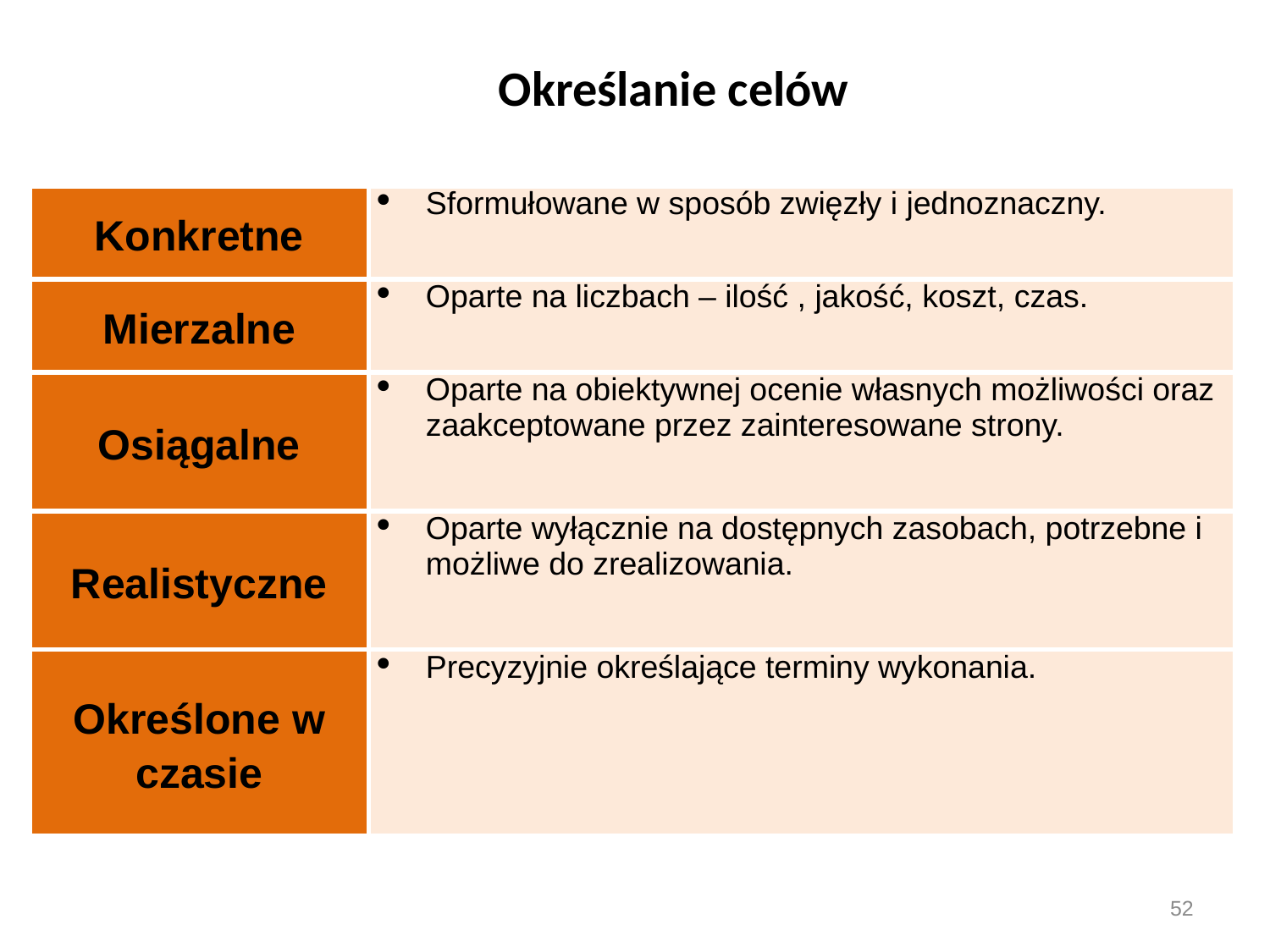

# Określanie celów
| Konkretne | Sformułowane w sposób zwięzły i jednoznaczny. |
| --- | --- |
| Mierzalne | Oparte na liczbach – ilość , jakość, koszt, czas. |
| Osiągalne | Oparte na obiektywnej ocenie własnych możliwości oraz zaakceptowane przez zainteresowane strony. |
| Realistyczne | Oparte wyłącznie na dostępnych zasobach, potrzebne i możliwe do zrealizowania. |
| Określone w czasie | Precyzyjnie określające terminy wykonania. |
52